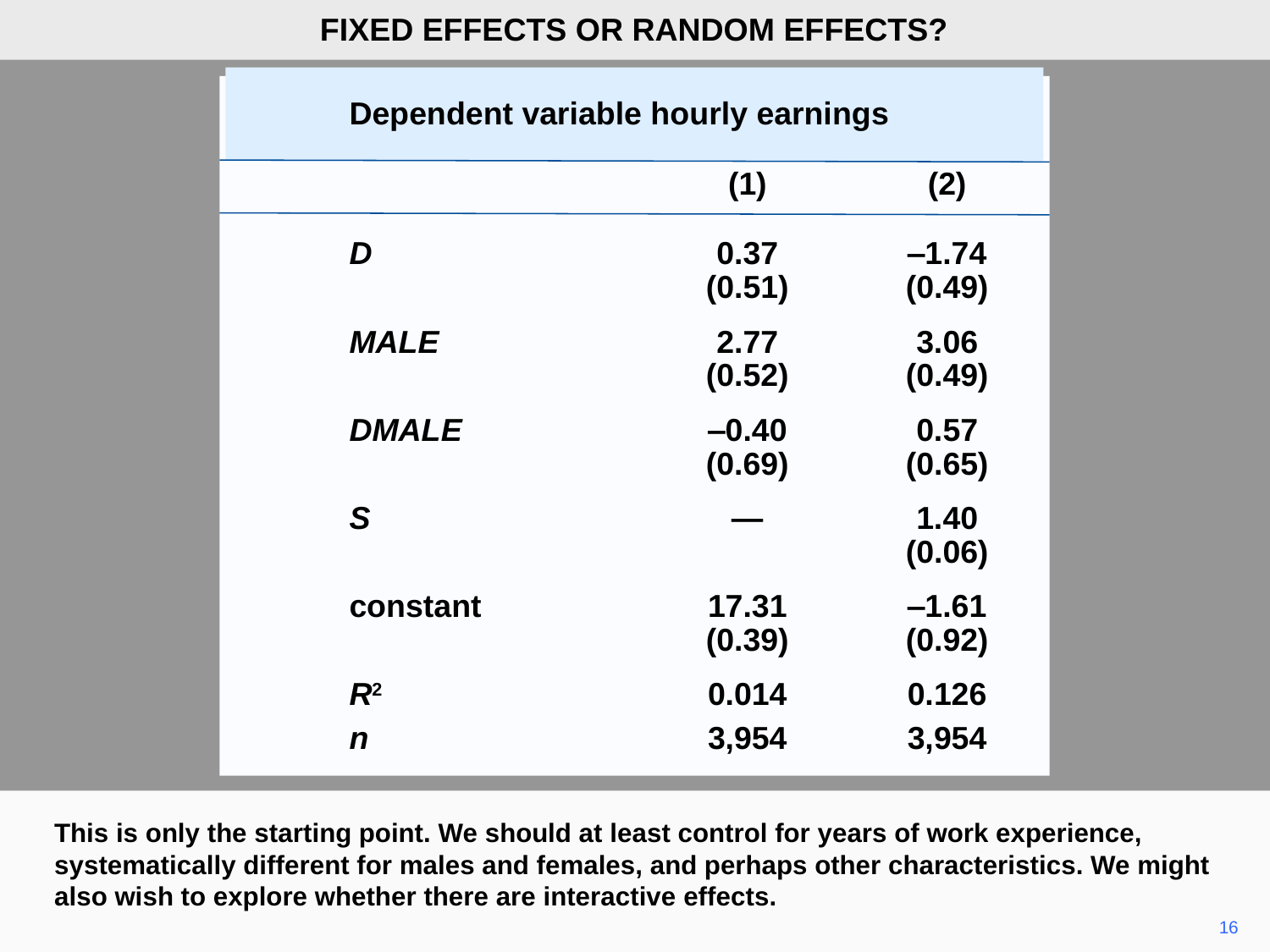

FIXED EFFECTS OR RANDOM EFFECTS?

Dependent variable hourly earnings
	(1)	(2)
D	0.37	‒1.74
	(0.51)	(0.49)
MALE	2.77	3.06
	(0.52)	(0.49)
DMALE	‒0.40	0.57
	(0.69)	(0.65)
S	—	1.40
		(0.06)
constant	17.31	‒1.61
	(0.39)	(0.92)
R2	0.014	0.126
n	3,954	3,954

This is only the starting point. We should at least control for years of work experience, systematically different for males and females, and perhaps other characteristics. We might also wish to explore whether there are interactive effects.
16